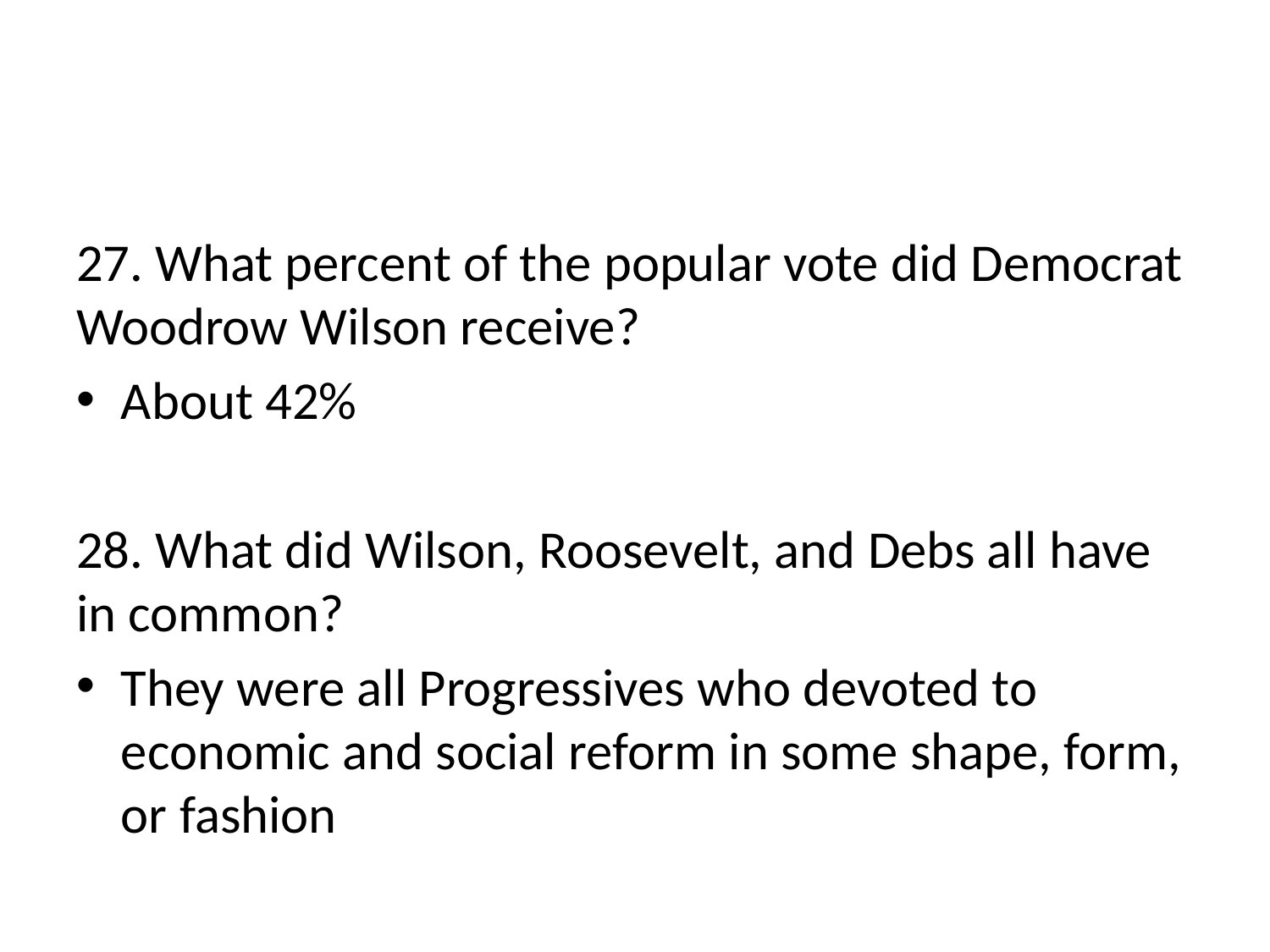

#
27. What percent of the popular vote did Democrat Woodrow Wilson receive?
About 42%

28. What did Wilson, Roosevelt, and Debs all have in common?
They were all Progressives who devoted to economic and social reform in some shape, form, or fashion